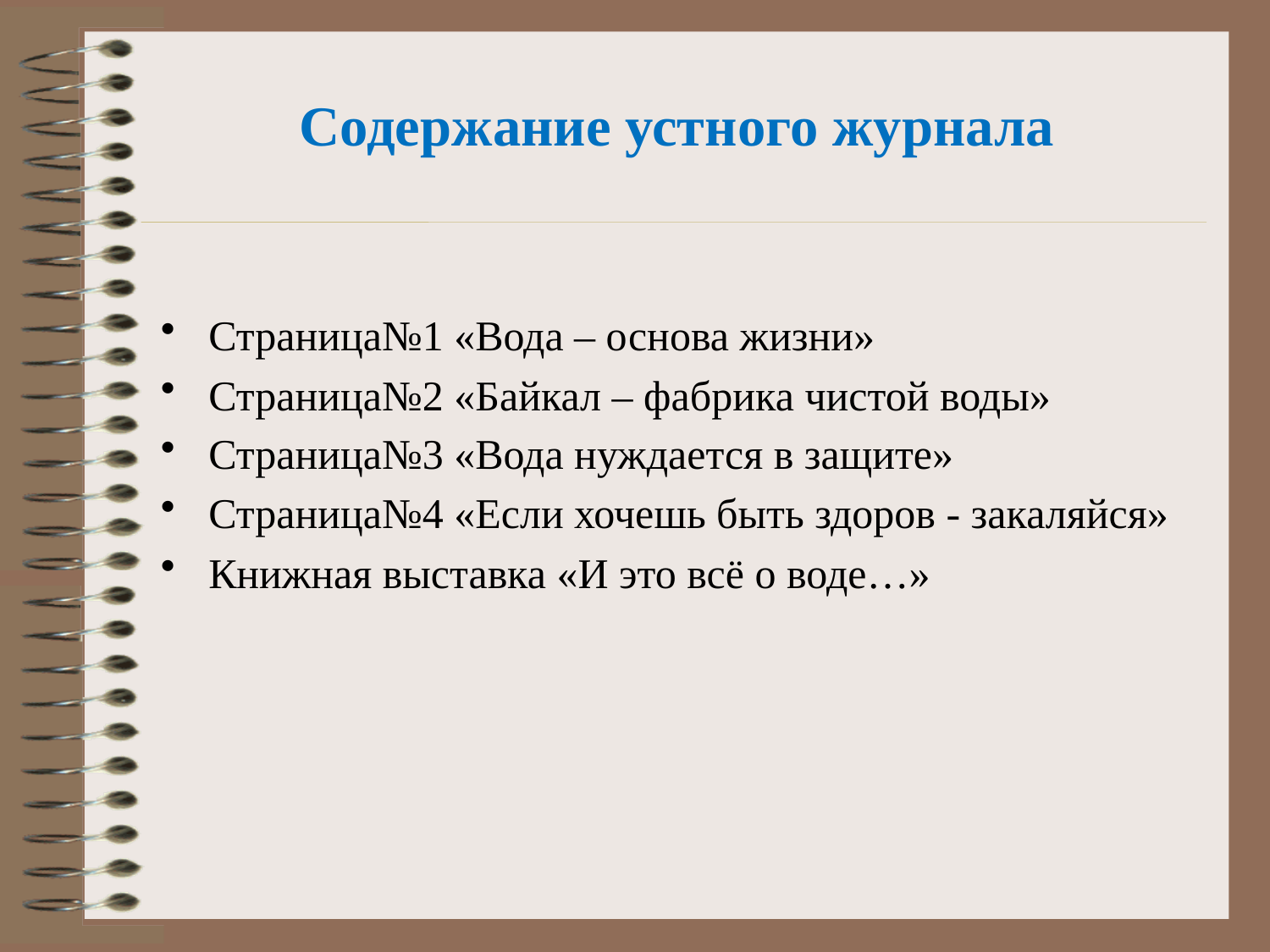

# Содержание устного журнала

Страница№1 «Вода – основа жизни»
Страница№2 «Байкал – фабрика чистой воды»
Страница№3 «Вода нуждается в защите»
Страница№4 «Если хочешь быть здоров - закаляйся»
Книжная выставка «И это всё о воде…»